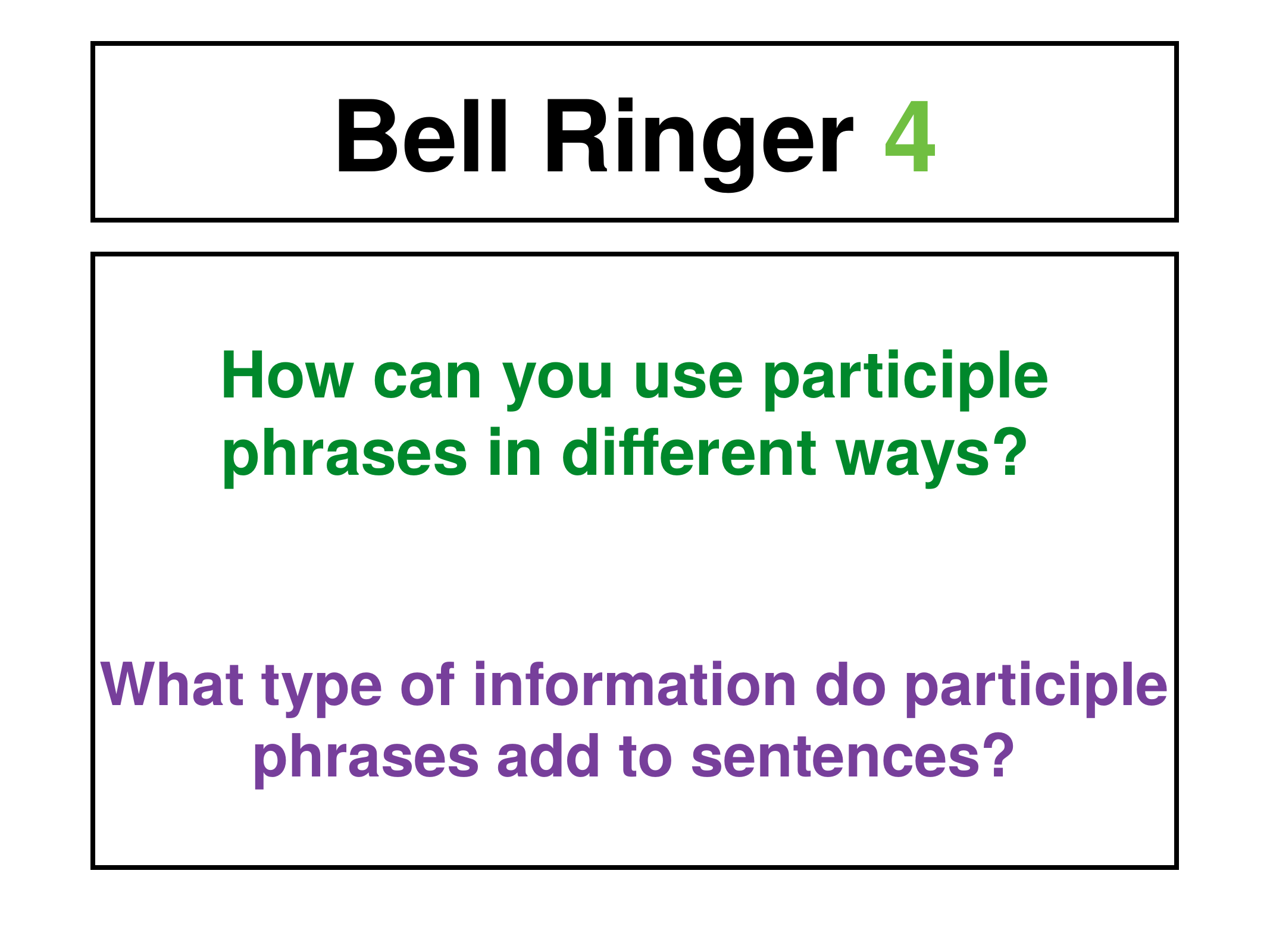

# Bell Ringer 4
How can you use participle phrases in different ways?

What type of information do participle phrases add to sentences?